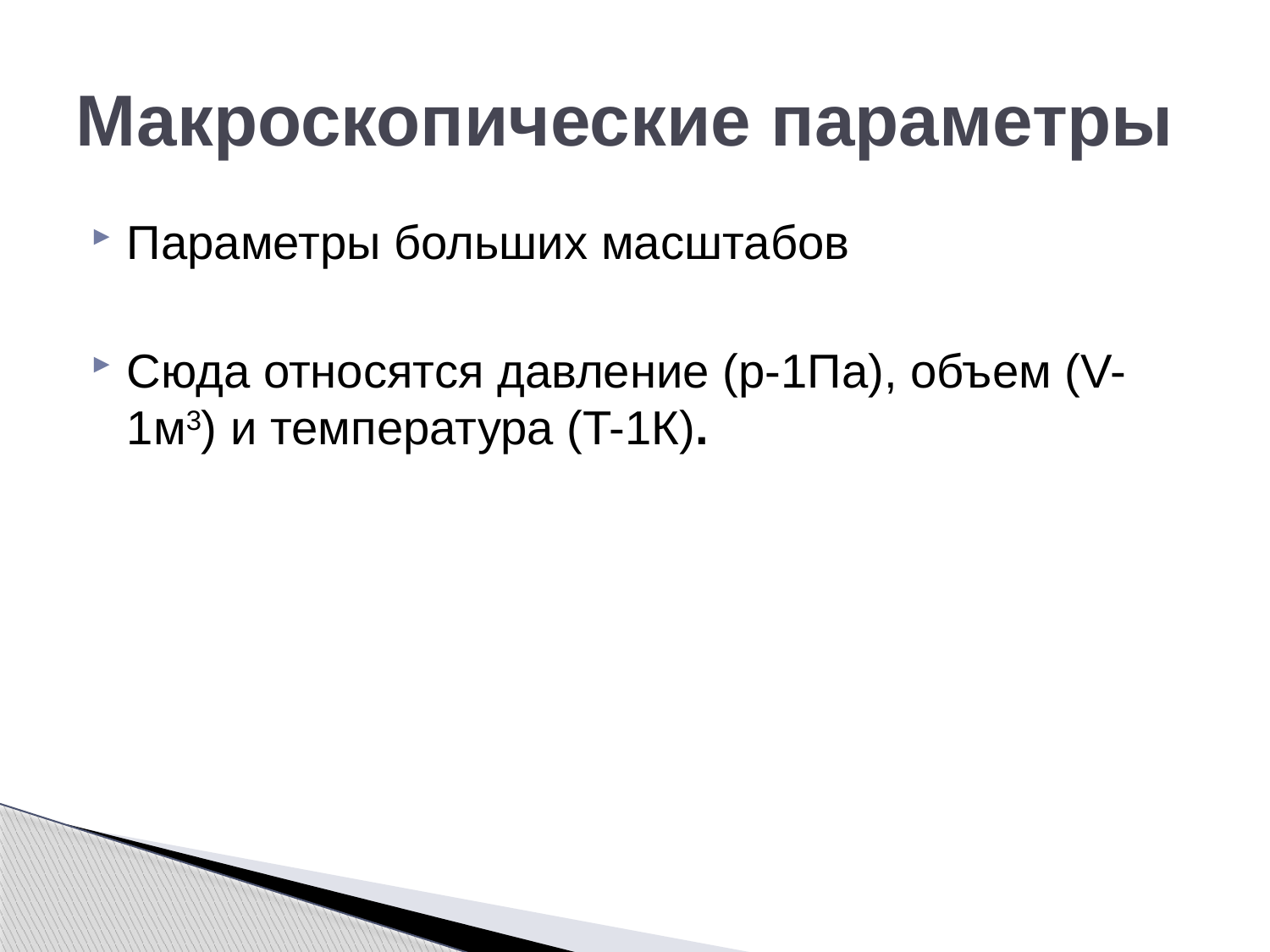

# Макроскопические параметры
Параметры больших масштабов

Сюда относятся давление (p-1Па), объем (V-1м3) и температура (T-1К).